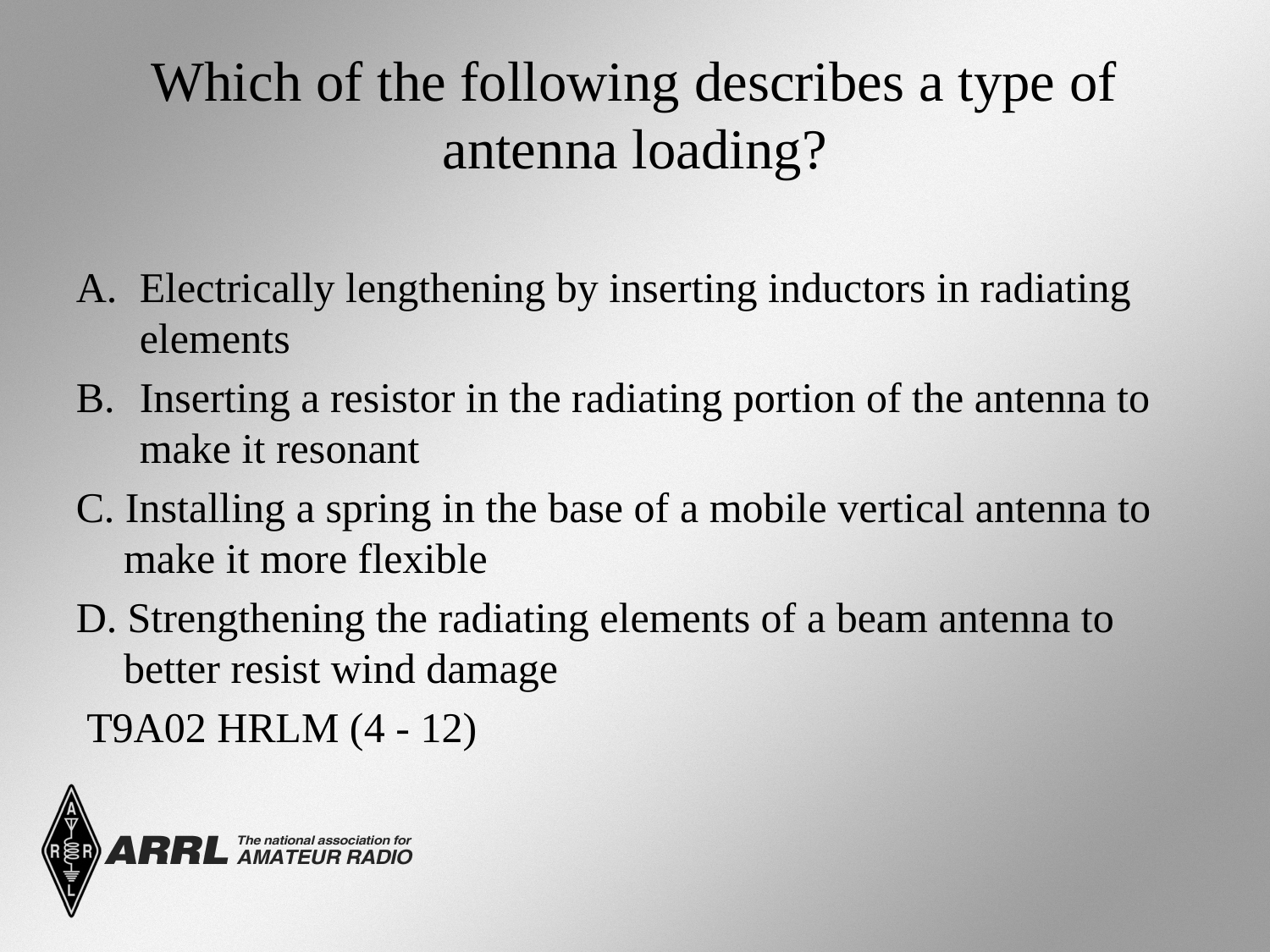

# Which of the following describes a type of antenna loading?
Electrically lengthening by inserting inductors in radiating elements
Inserting a resistor in the radiating portion of the antenna to make it resonant
C. Installing a spring in the base of a mobile vertical antenna to make it more flexible
D. Strengthening the radiating elements of a beam antenna to better resist wind damage
 T9A02 HRLM (4 - 12)